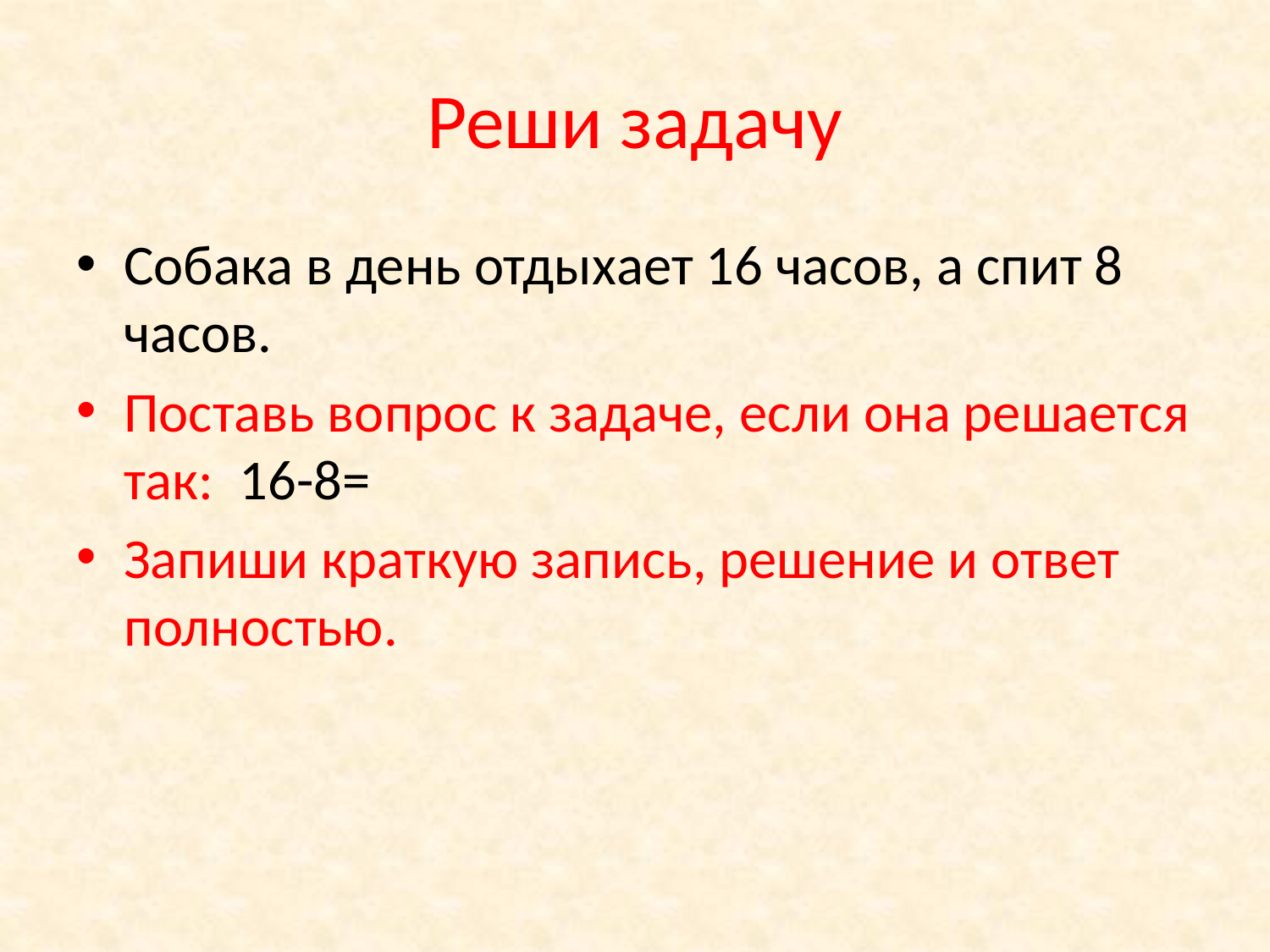

# Реши задачу
Собака в день отдыхает 16 часов, а спит 8 часов.
Поставь вопрос к задаче, если она решается так:  16-8=
Запиши краткую запись, решение и ответ полностью.